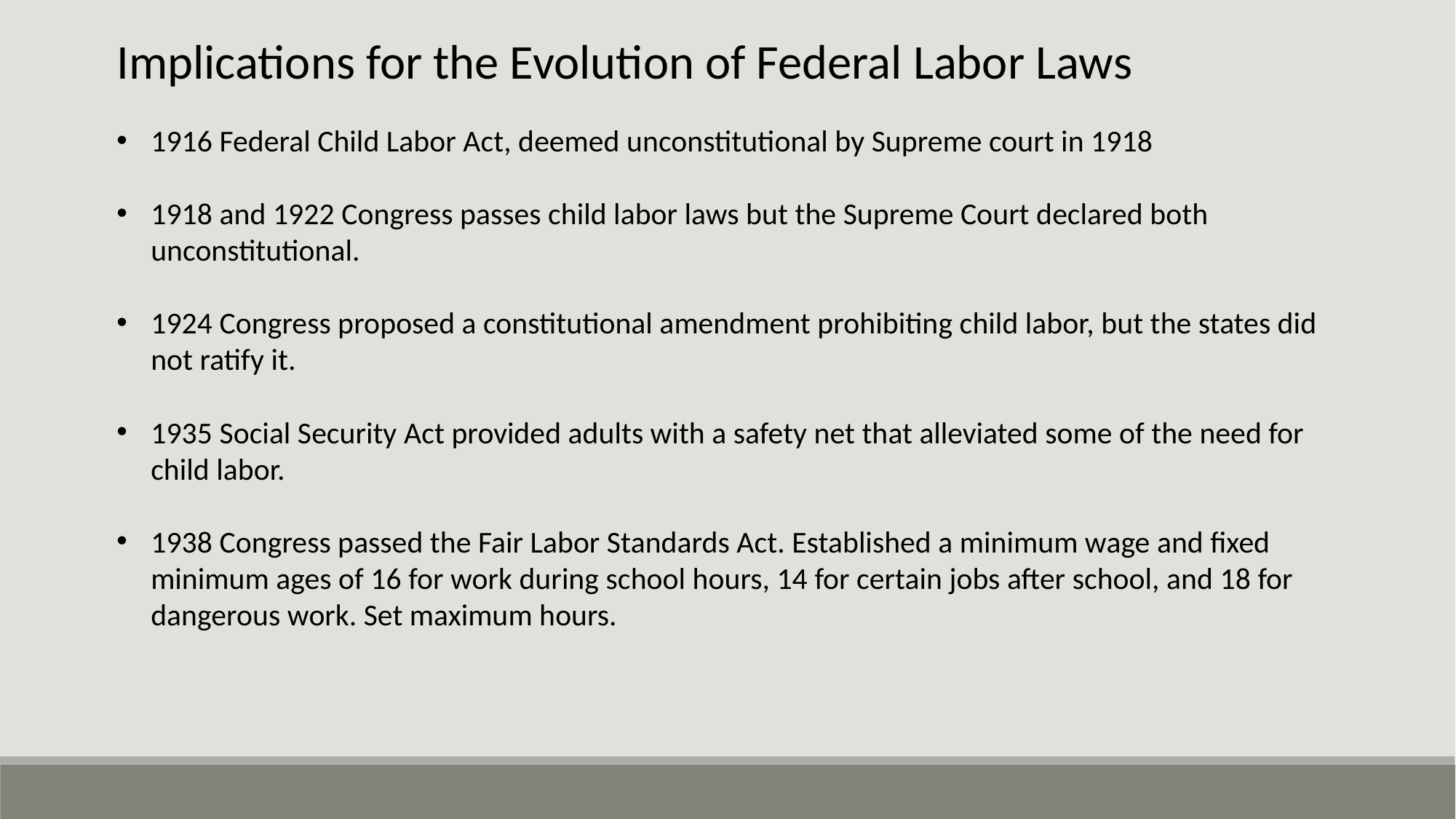

Implications for the Evolution of Federal Labor Laws

1916 Federal Child Labor Act, deemed unconstitutional by Supreme court in 1918

1918 and 1922 Congress passes child labor laws but the Supreme Court declared both unconstitutional.

1924 Congress proposed a constitutional amendment prohibiting child labor, but the states did not ratify it.

1935 Social Security Act provided adults with a safety net that alleviated some of the need for child labor.

1938 Congress passed the Fair Labor Standards Act. Established a minimum wage and fixed minimum ages of 16 for work during school hours, 14 for certain jobs after school, and 18 for dangerous work. Set maximum hours.